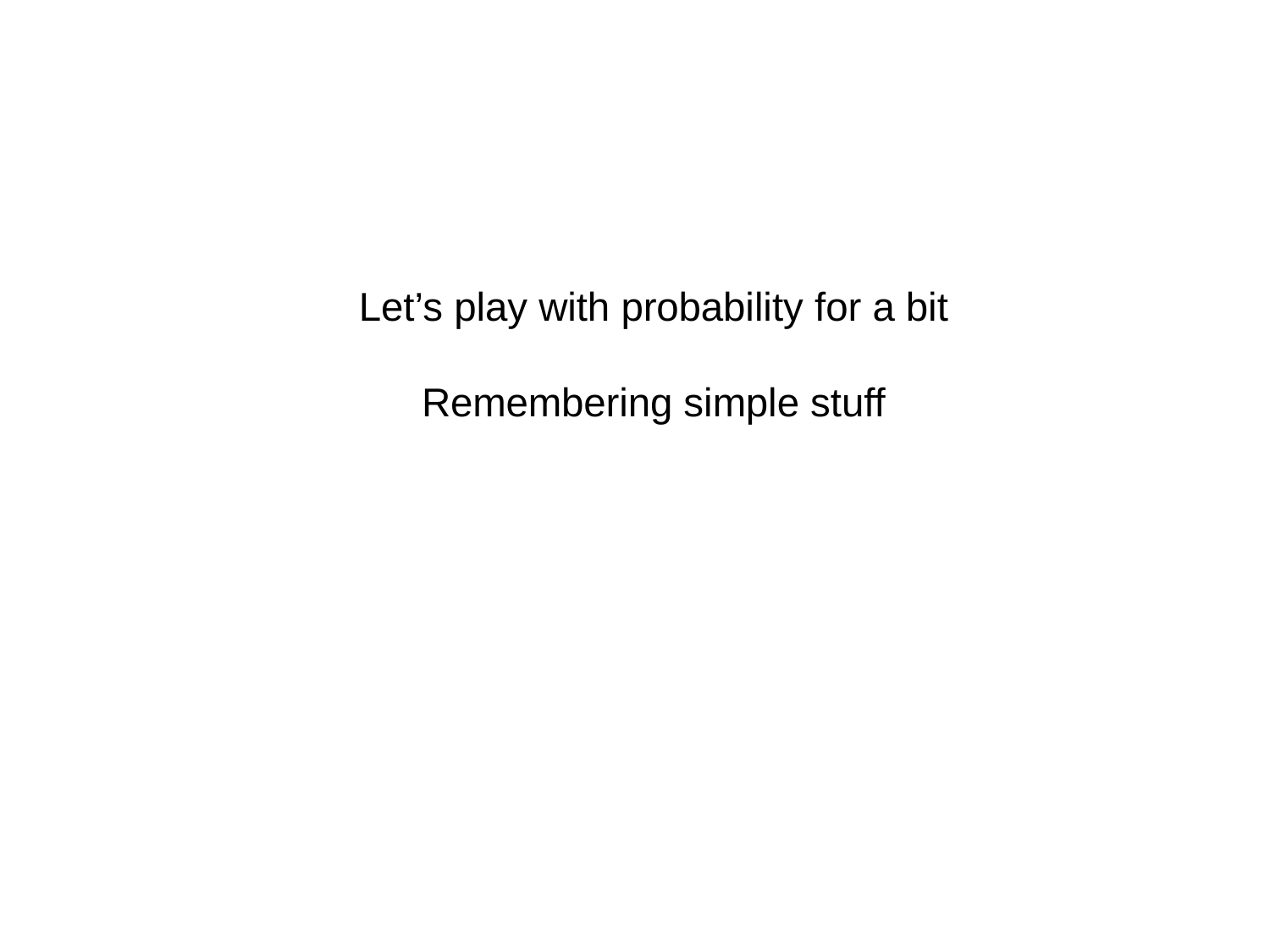

# Let’s play with probability for a bit Remembering simple stuff